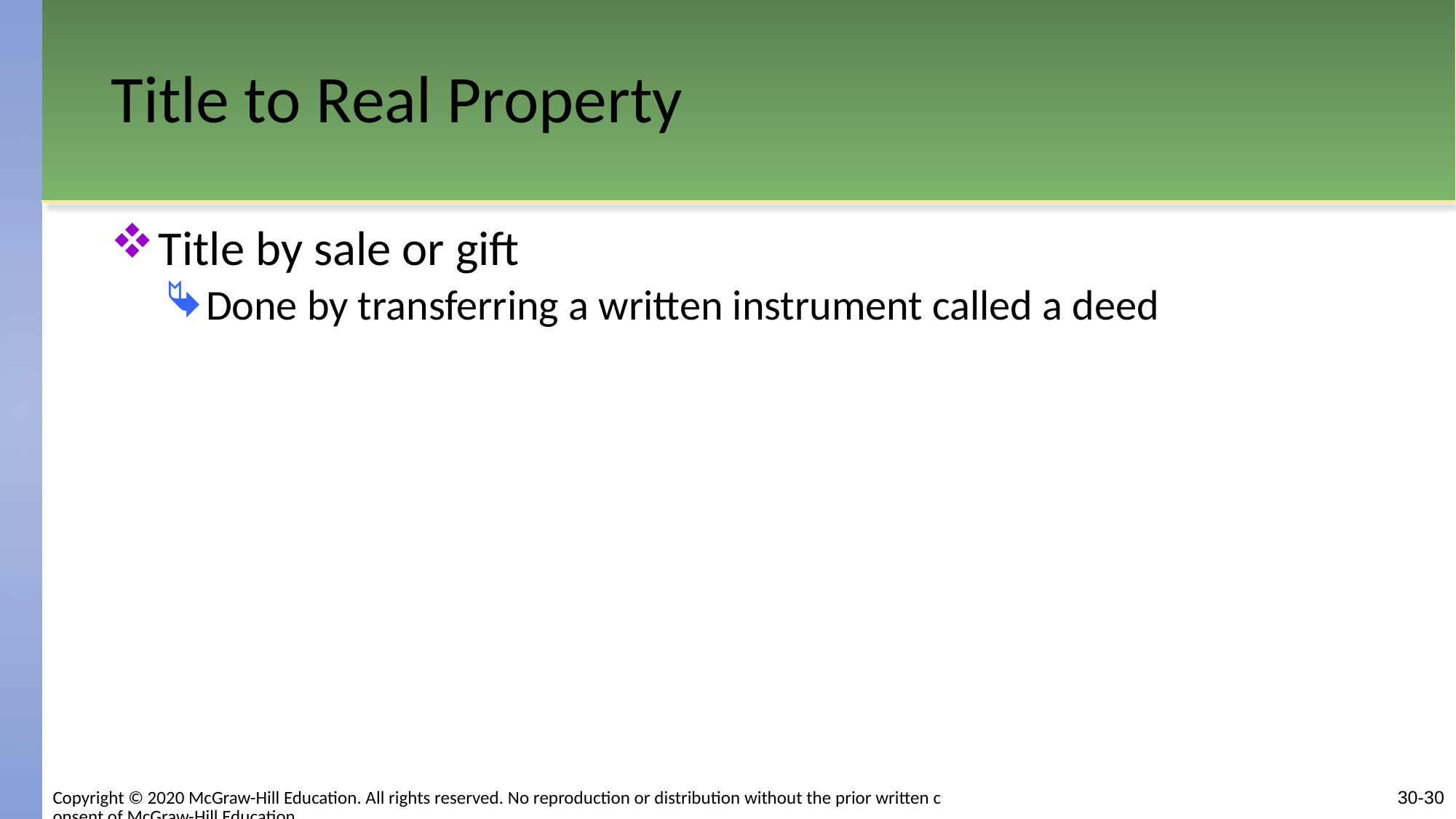

# Title to Real Property
Title by sale or gift
Done by transferring a written instrument called a deed

Copyright © 2020 McGraw-Hill Education. All rights reserved. No reproduction or distribution without the prior written consent of McGraw-Hill Education.
30-30